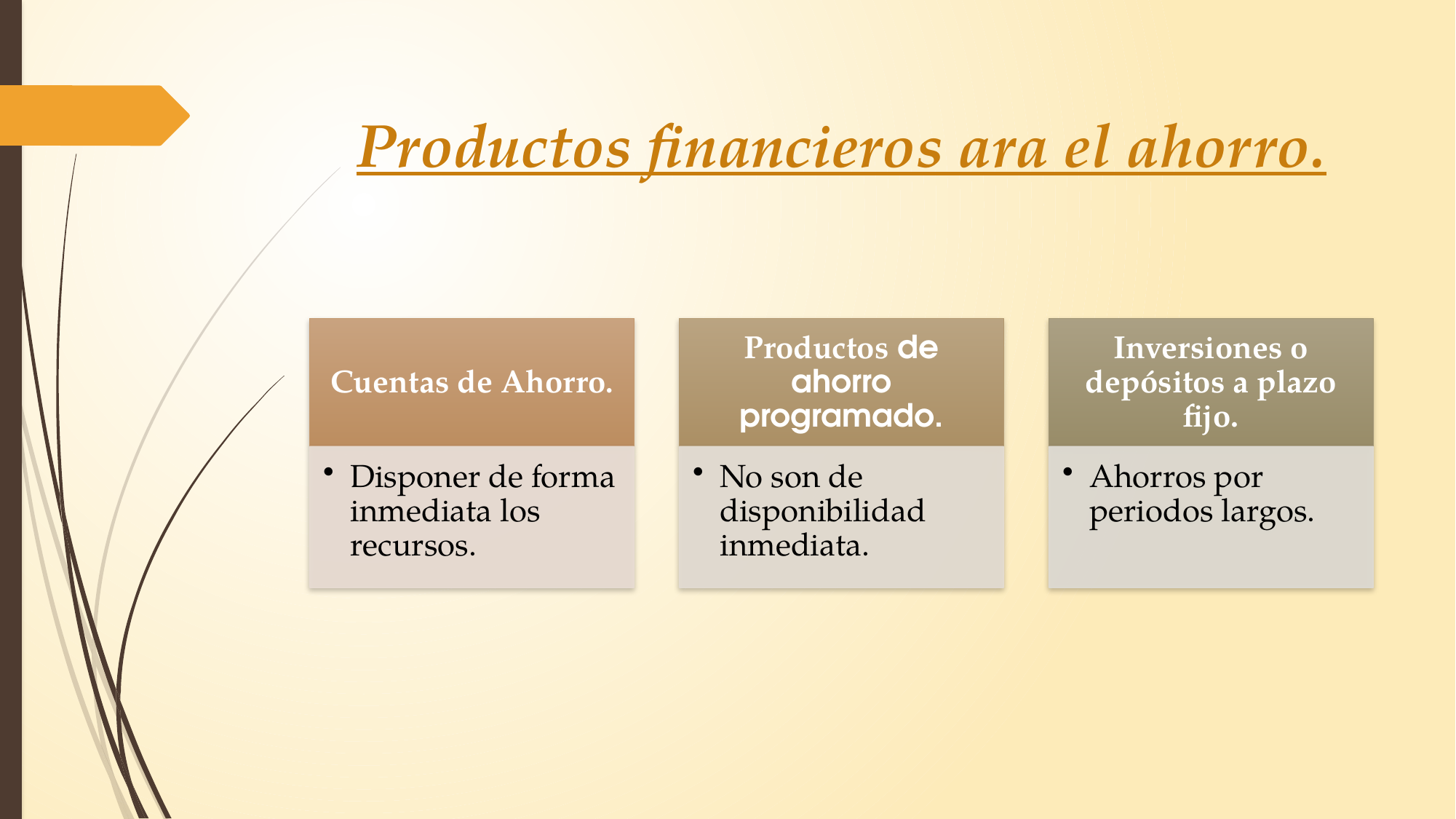

# Productos financieros ara el ahorro.
Cuentas de Ahorro.
Disponer de forma inmediata los recursos.
Productos de ahorro programado.
No son de disponibilidad inmediata.
Inversiones o depósitos a plazo fijo.
Ahorros por periodos largos.